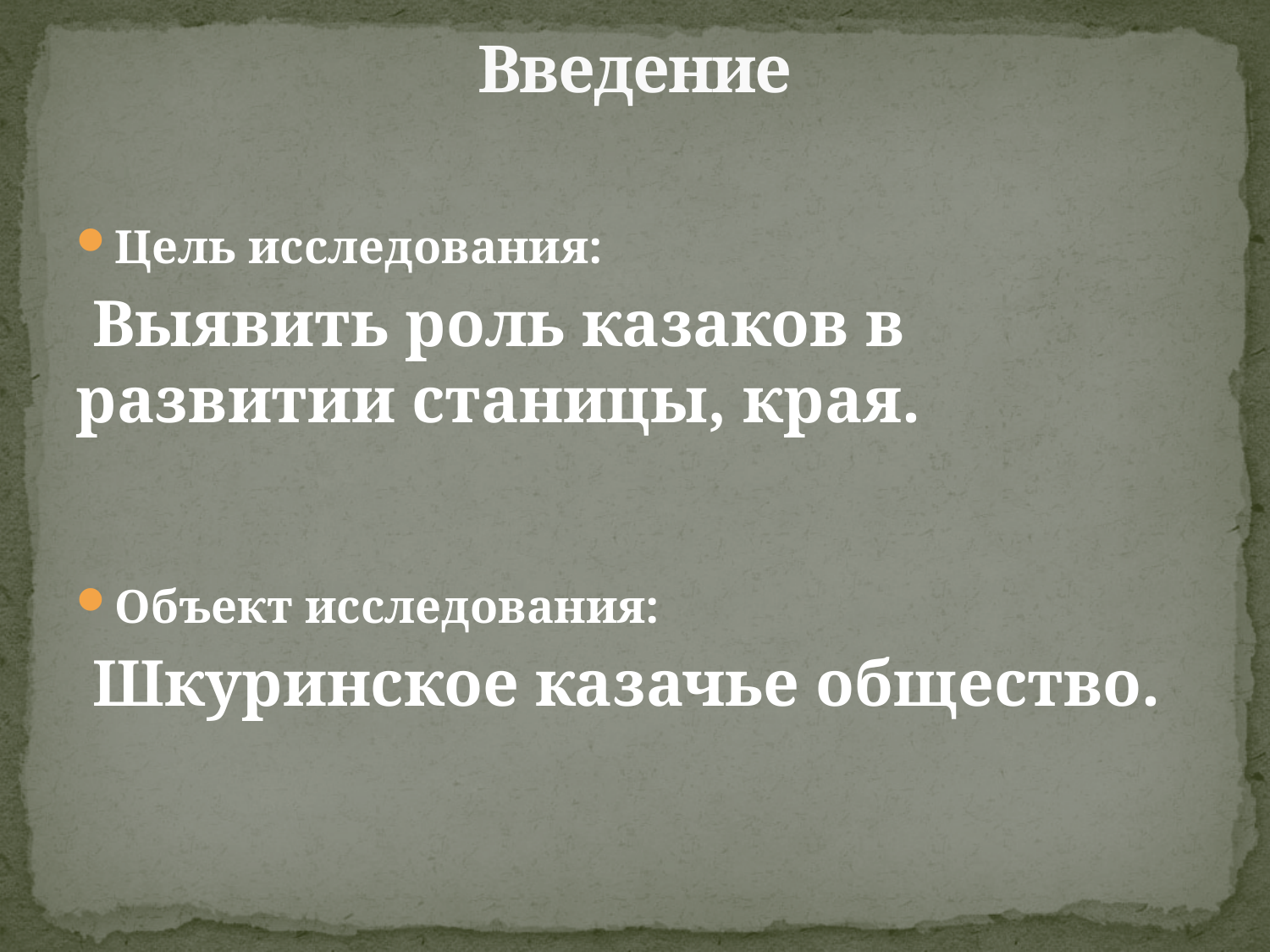

# Введение
Цель исследования:
 Выявить роль казаков в развитии станицы, края.

Объект исследования:
 Шкуринское казачье общество.